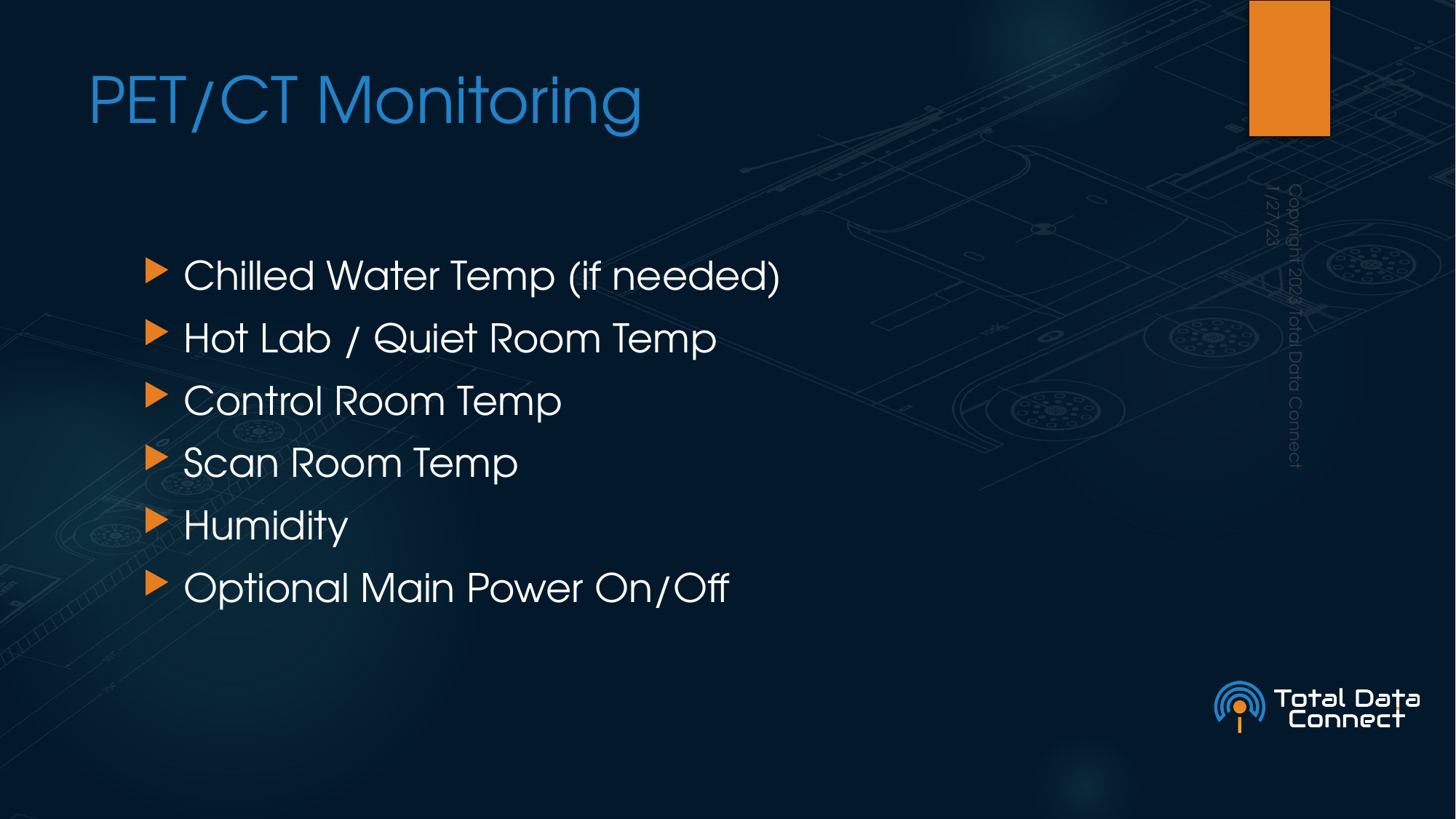

# PET/CT Monitoring
1/27/23
Chilled Water Temp (if needed)
Hot Lab / Quiet Room Temp
Control Room Temp
Scan Room Temp
Humidity
Optional Main Power On/Off

Copyright 2023 Total Data Connect